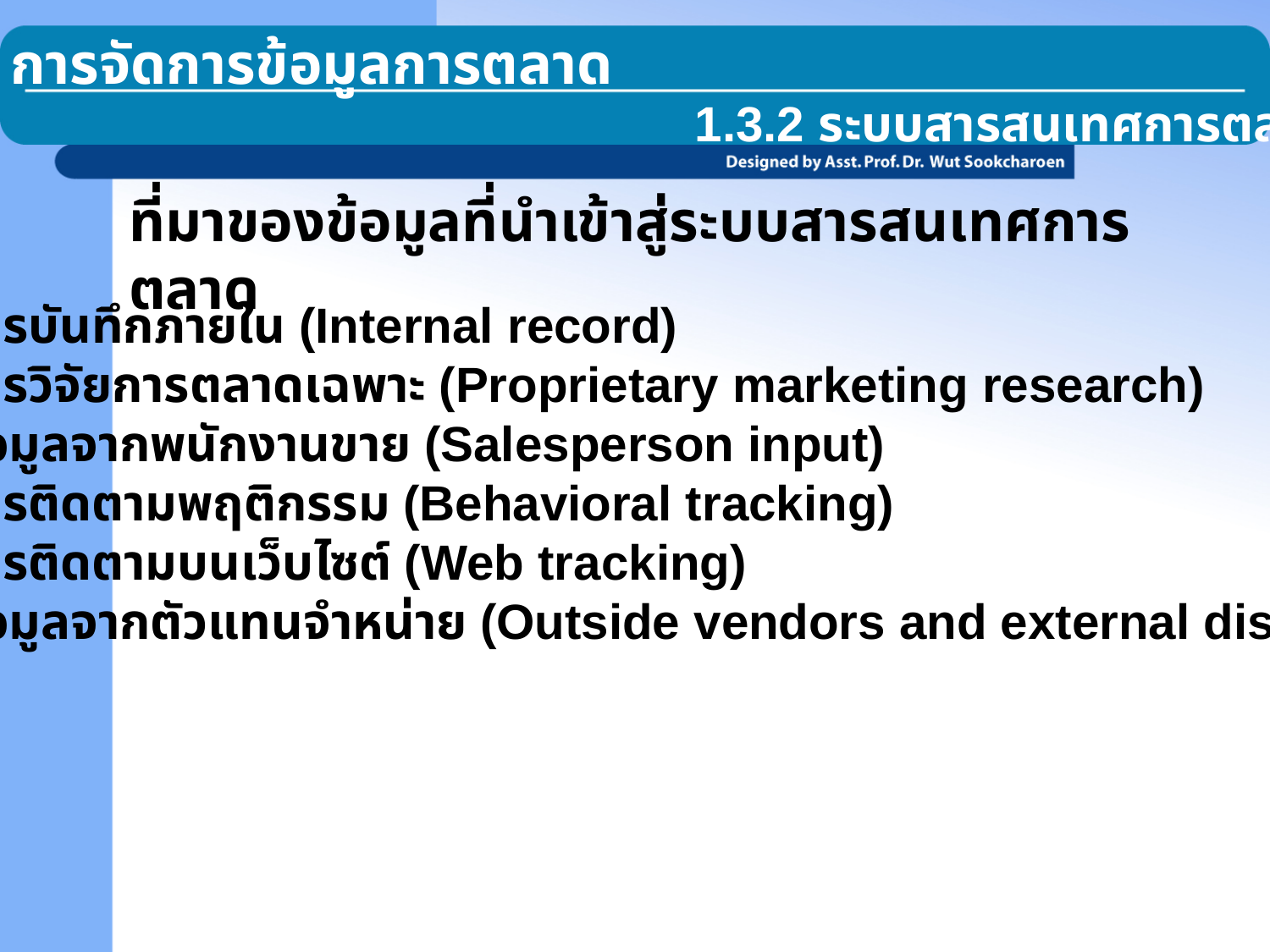

1.3 การจัดการข้อมูลการตลาด
1.3.2 ระบบสารสนเทศการตลาด
ที่มาของข้อมูลที่นำเข้าสู่ระบบสารสนเทศการตลาด
 การบันทึกภายใน (Internal record)
 การวิจัยการตลาดเฉพาะ (Proprietary marketing research)
 ข้อมูลจากพนักงานขาย (Salesperson input)
 การติดตามพฤติกรรม (Behavioral tracking)
 การติดตามบนเว็บไซต์ (Web tracking)
 ข้อมูลจากตัวแทนจำหน่าย (Outside vendors and external distribution)